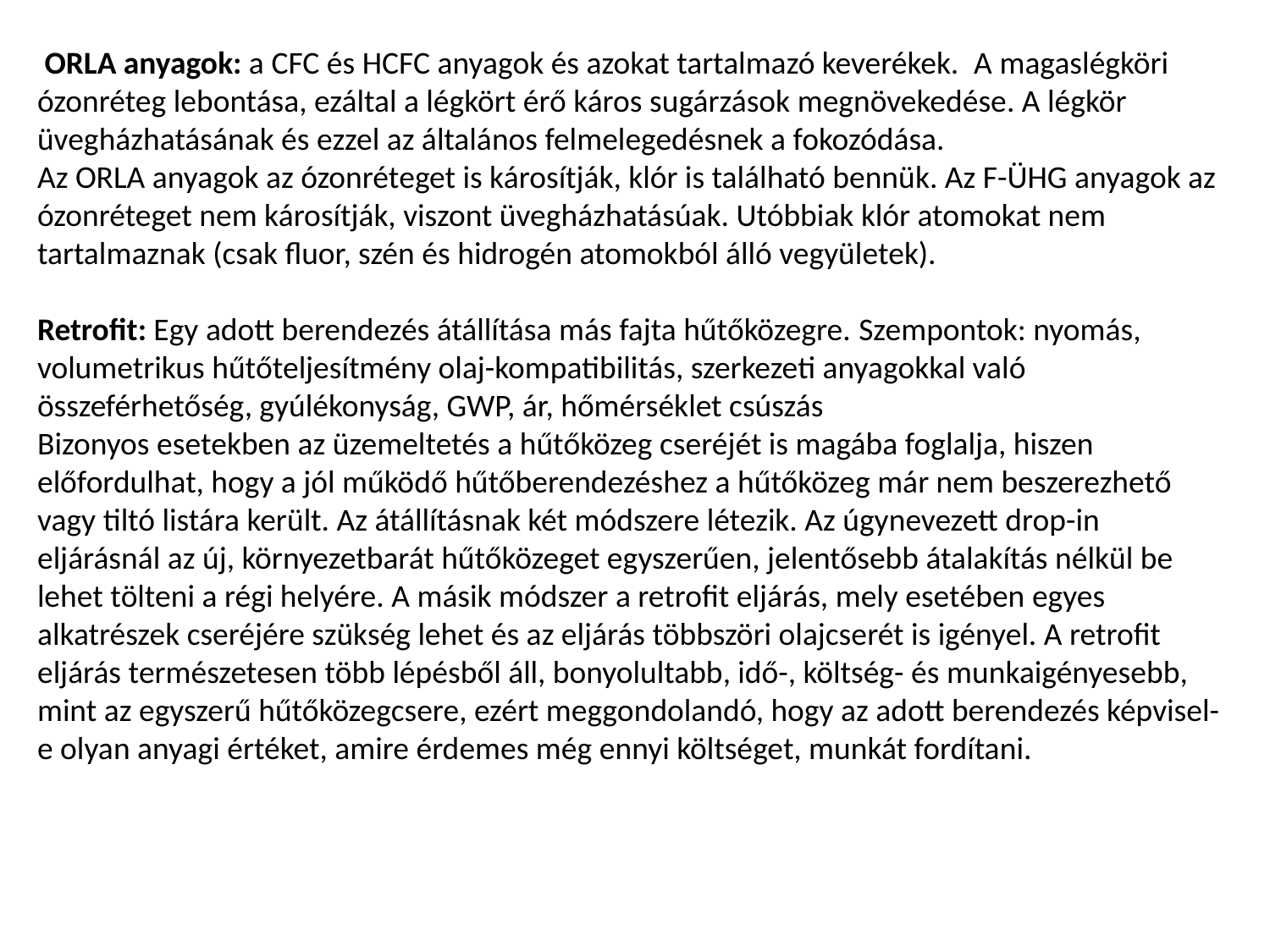

ORLA anyagok: a CFC és HCFC anyagok és azokat tartalmazó keverékek.  A magaslégköri ózonréteg lebontása, ezáltal a légkört érő káros sugárzások megnövekedése. A légkör üvegházhatásának és ezzel az általános felmelegedésnek a fokozódása.
Az ORLA anyagok az ózonréteget is károsítják, klór is található bennük. Az F-ÜHG anyagok az ózonréteget nem károsítják, viszont üvegházhatásúak. Utóbbiak klór atomokat nem tartalmaznak (csak fluor, szén és hidrogén atomokból álló vegyületek).

Retrofit: Egy adott berendezés átállítása más fajta hűtőközegre. Szempontok: nyomás, volumetrikus hűtőteljesítmény olaj-kompatibilitás, szerkezeti anyagokkal való összeférhetőség, gyúlékonyság, GWP, ár, hőmérséklet csúszás
Bizonyos esetekben az üzemeltetés a hűtőközeg cseréjét is magába foglalja, hiszen előfordulhat, hogy a jól működő hűtőberendezéshez a hűtőközeg már nem beszerezhető vagy tiltó listára került. Az átállításnak két módszere létezik. Az úgynevezett drop-in eljárásnál az új, környezetbarát hűtőközeget egyszerűen, jelentősebb átalakítás nélkül be lehet tölteni a régi helyére. A másik módszer a retrofit eljárás, mely esetében egyes alkatrészek cseréjére szükség lehet és az eljárás többszöri olajcserét is igényel. A retrofit eljárás természetesen több lépésből áll, bonyolultabb, idő-, költség- és munkaigényesebb, mint az egyszerű hűtőközegcsere, ezért meggondolandó, hogy az adott berendezés képvisel-e olyan anyagi értéket, amire érdemes még ennyi költséget, munkát fordítani.